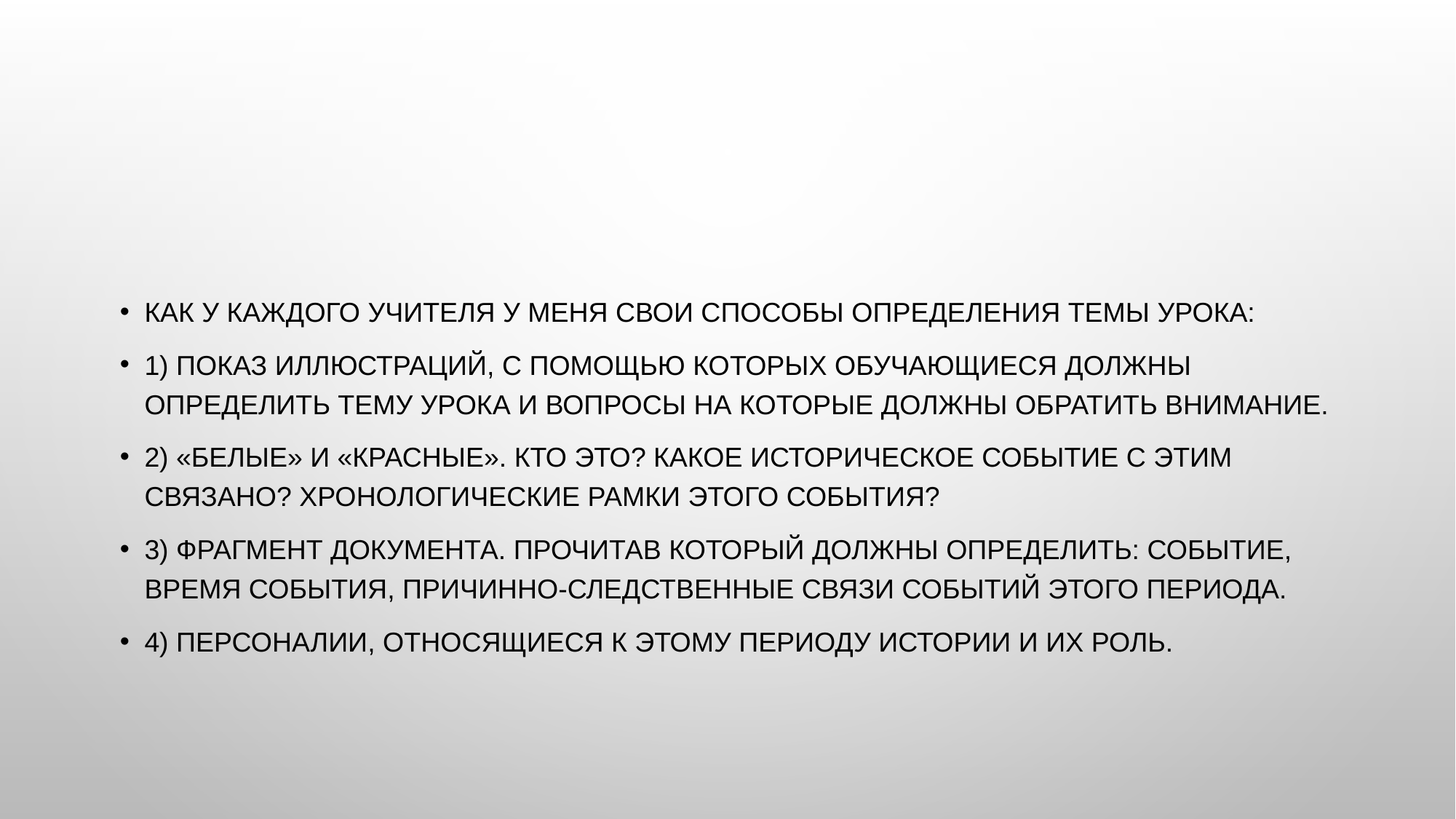

#
Как у каждого учителя у меня свои способы определения темы урока:
1) Показ иллюстраций, с помощью которых обучающиеся должны определить тему урока и вопросы на которые должны обратить внимание.
2) «Белые» и «Красные». Кто это? Какое историческое событие с этим связано? Хронологические рамки этого события?
3) Фрагмент документа. Прочитав который должны определить: событие, время события, причинно-следственные связи событий этого периода.
4) Персоналии, относящиеся к этому периоду истории и их роль.